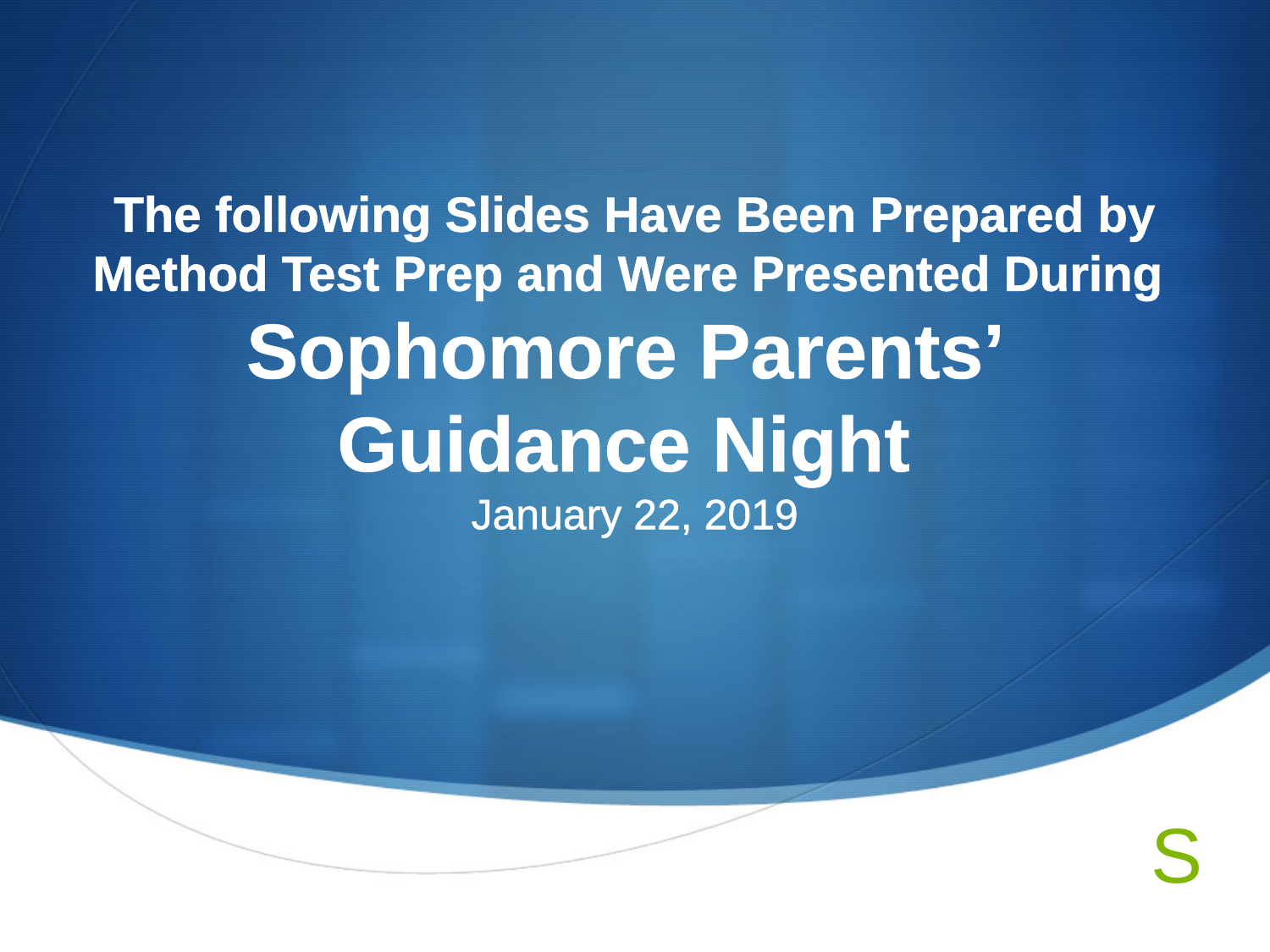

# The following Slides Have Been Prepared by Method Test Prep and Were Presented During Sophomore Parents’ Guidance Night January 22, 2019